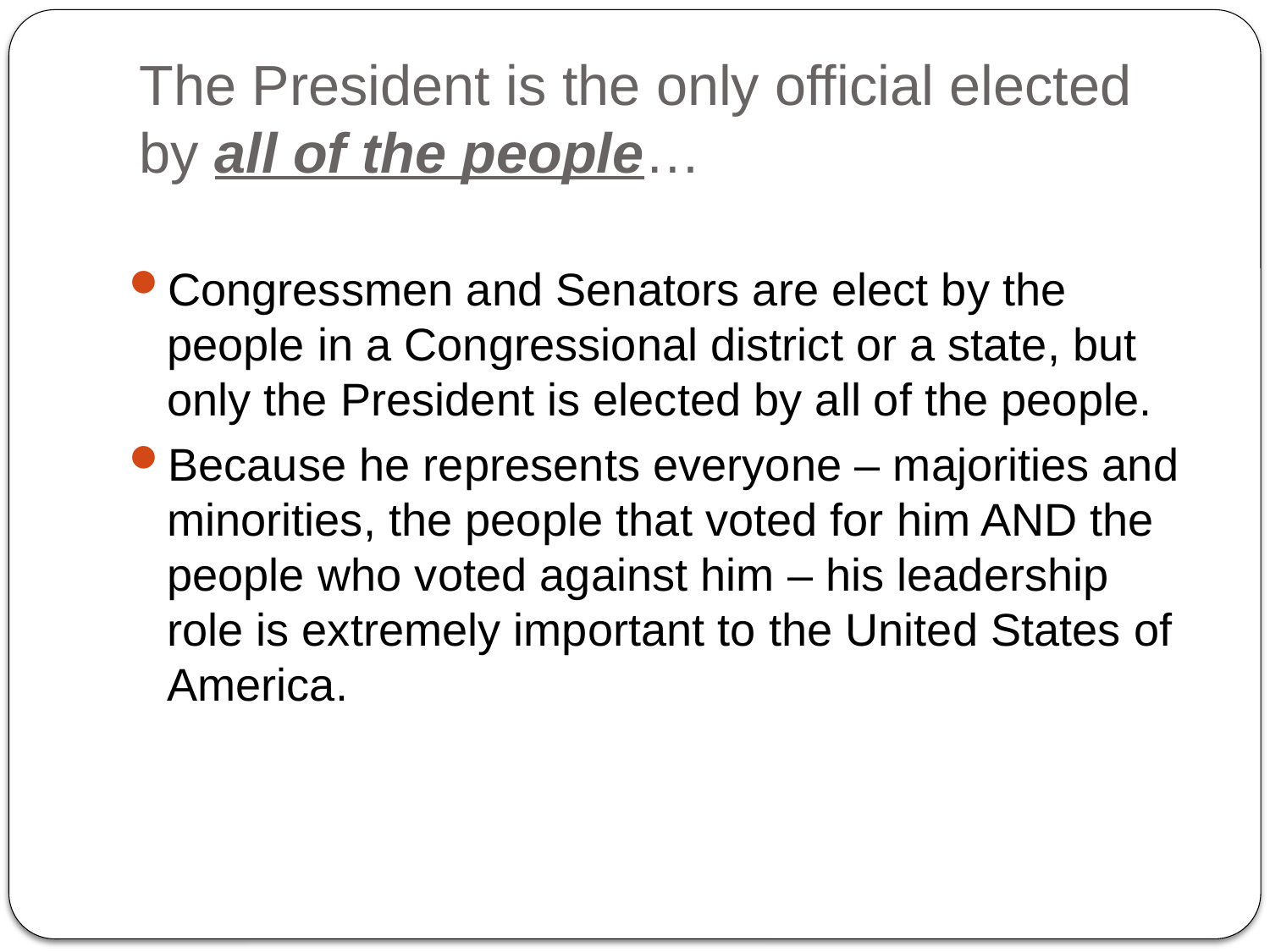

# The President is the only official elected by all of the people…
Congressmen and Senators are elect by the people in a Congressional district or a state, but only the President is elected by all of the people.
Because he represents everyone – majorities and minorities, the people that voted for him AND the people who voted against him – his leadership role is extremely important to the United States of America.